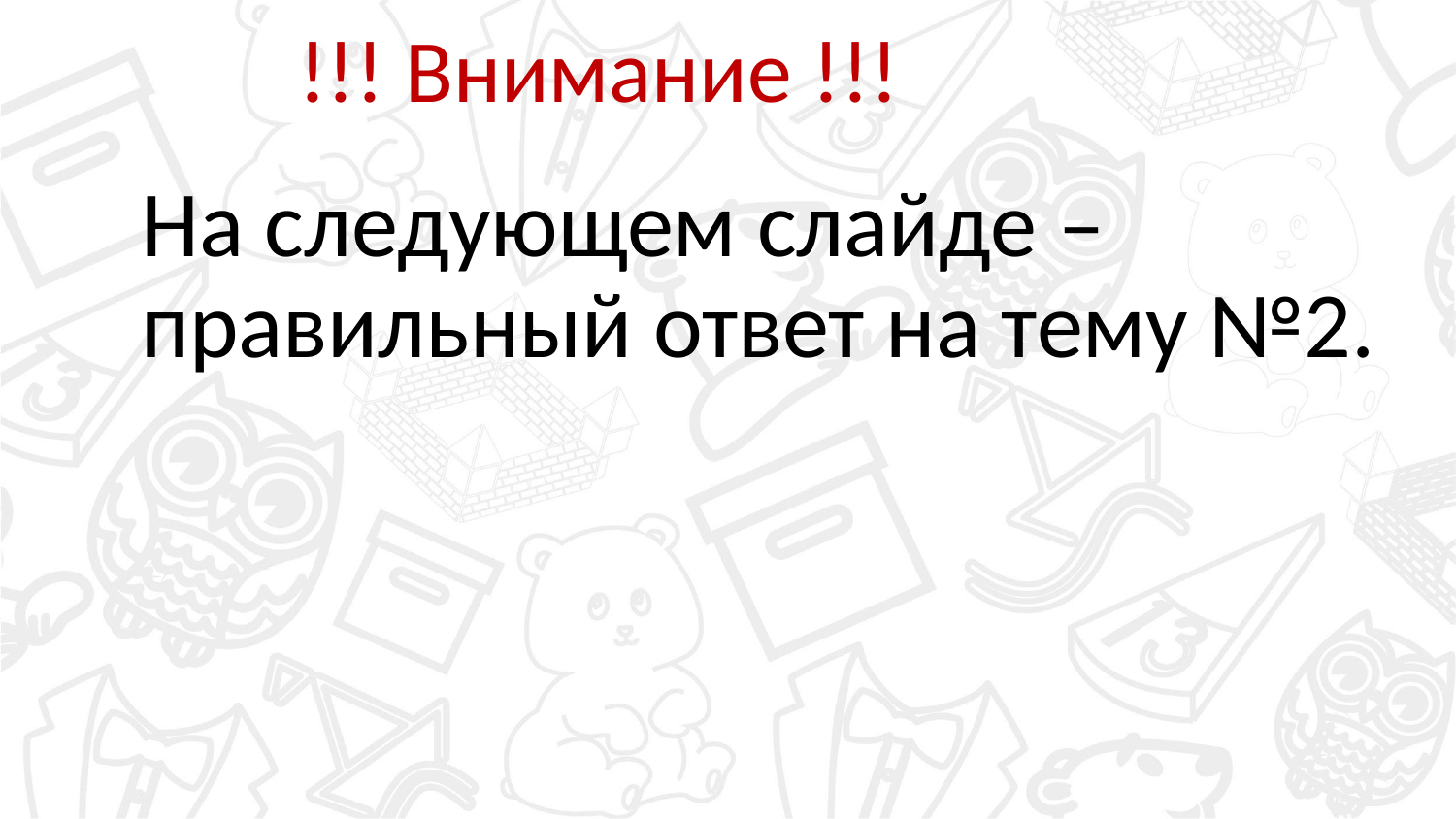

# !!! Внимание !!!
	На следующем слайде –  правильный ответ на тему №2.